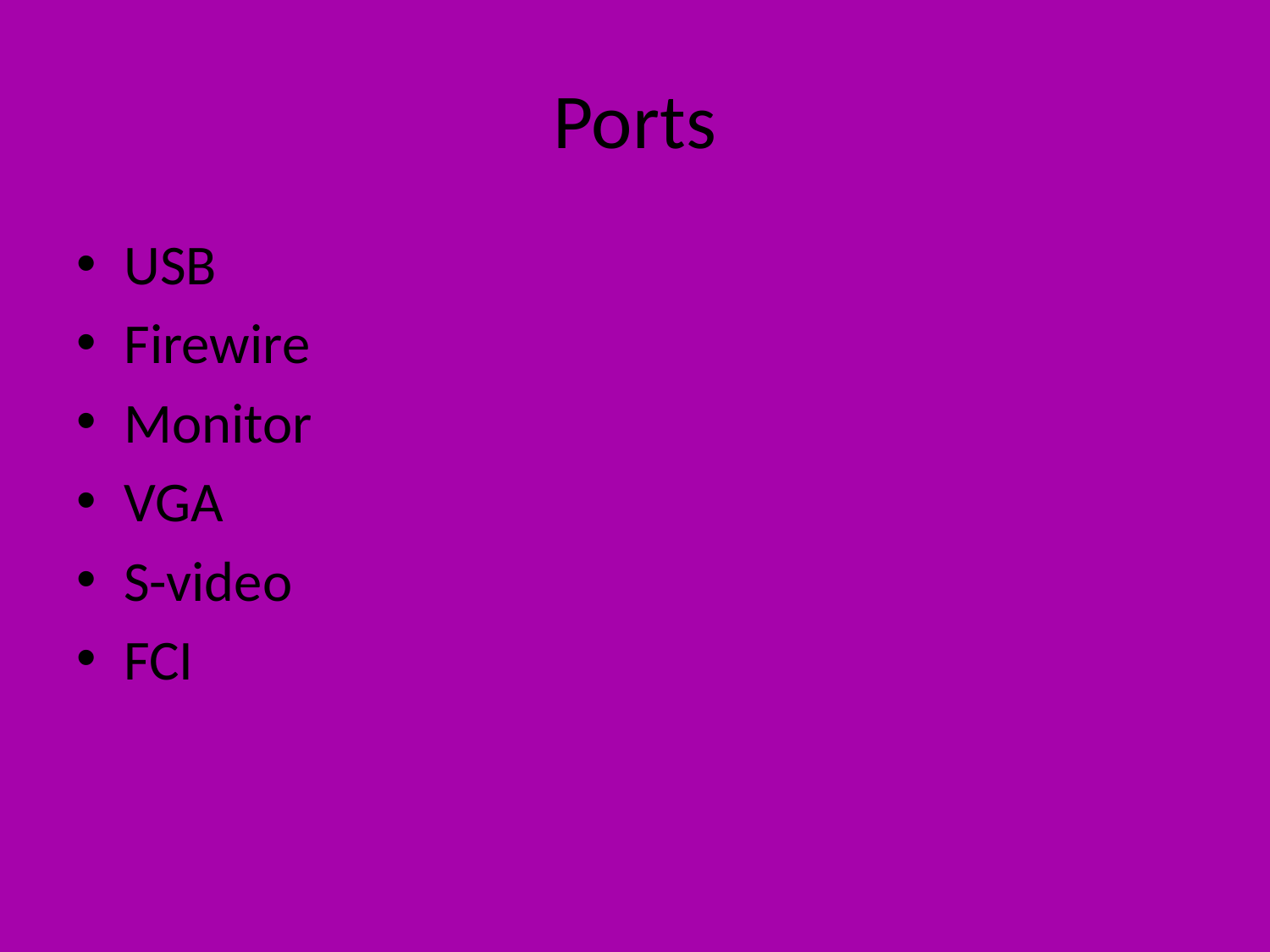

# Ports
USB
Firewire
Monitor
VGA
S-video
FCI